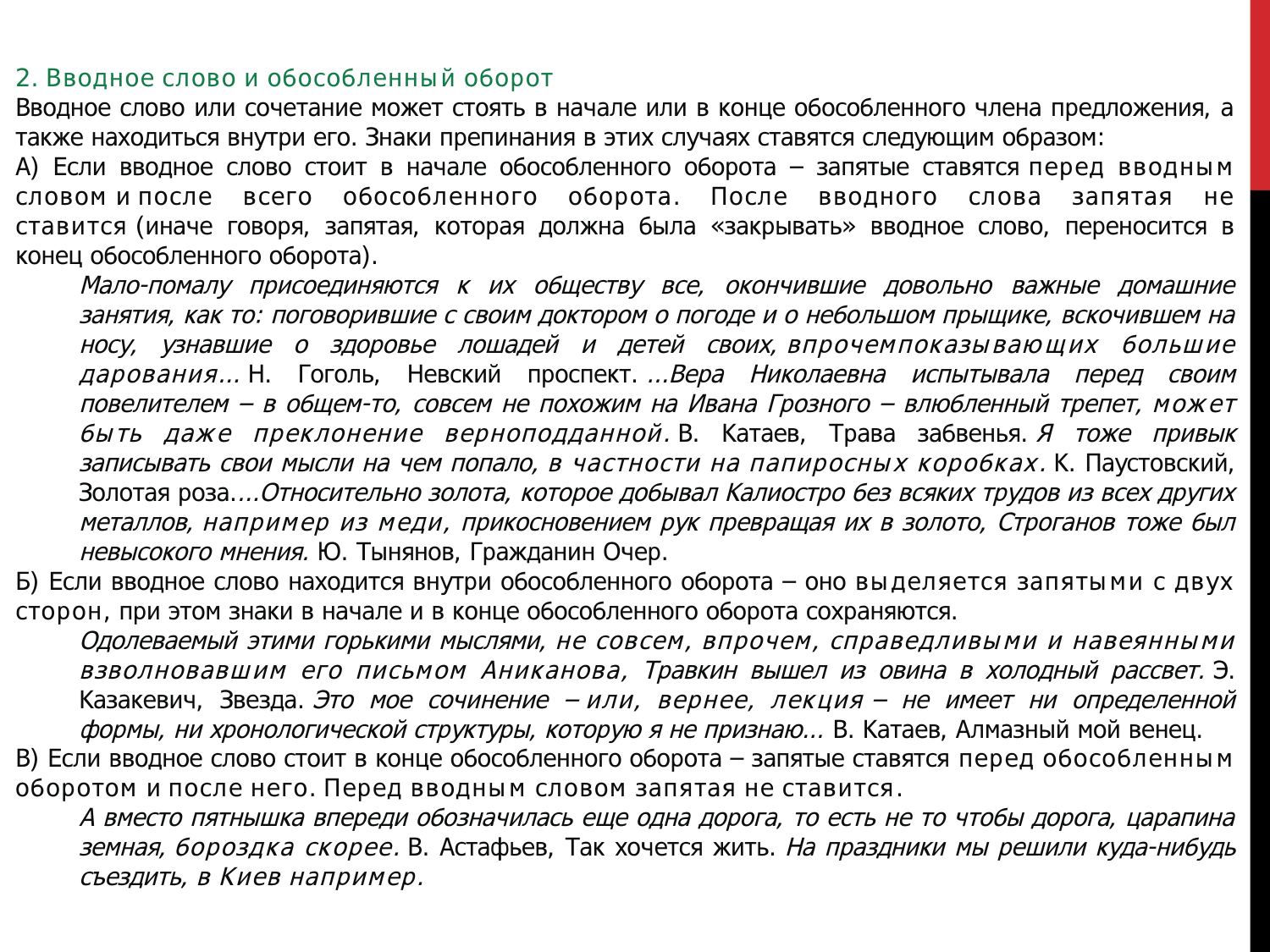

2. Вводное слово и обособленный оборот
Вводное слово или сочетание может стоять в начале или в конце обособленного члена предложения, а также находиться внутри его. Знаки препинания в этих случаях ставятся следующим образом:
А) Если вводное слово стоит в начале обособленного оборота – запятые ставятся перед вводным словом и после всего обособленного оборота. После вводного слова запятая не ставится (иначе говоря, запятая, которая должна была «закрывать» вводное слово, переносится в конец обособленного оборота).
Мало-помалу присоединяются к их обществу все, окончившие довольно важные домашние занятия, как то: поговорившие с своим доктором о погоде и о небольшом прыщике, вскочившем на носу, узнавшие о здоровье лошадей и детей своих, впрочемпоказывающих большие дарования... Н. Гоголь, Невский проспект. ...Вера Николаевна испытывала перед своим повелителем – в общем-то, совсем не похожим на Ивана Грозного – влюбленный трепет, может быть даже преклонение верноподданной. В. Катаев, Трава забвенья. Я тоже привык записывать свои мысли на чем попало, в частности на папиросных коробках. К. Паустовский, Золотая роза....Относительно золота, которое добывал Калиостро без всяких трудов из всех других металлов, например из меди, прикосновением рук превращая их в золото, Строганов тоже был невысокого мнения. Ю. Тынянов, Гражданин Очер.
Б) Если вводное слово находится внутри обособленного оборота – оно выделяется запятыми с двух сторон, при этом знаки в начале и в конце обособленного оборота сохраняются.
Одолеваемый этими горькими мыслями, не совсем, впрочем, справедливыми и навеянными взволновавшим его письмом Аниканова, Травкин вышел из овина в холодный рассвет. Э. Казакевич, Звезда. Это мое сочинение – или, вернее, лекция – не имеет ни определенной формы, ни хронологической структуры, которую я не признаю... В. Катаев, Алмазный мой венец.
В) Если вводное слово стоит в конце обособленного оборота – запятые ставятся перед обособленным оборотом и после него. Перед вводным словом запятая не ставится.
А вместо пятнышка впереди обозначилась еще одна дорога, то есть не то чтобы дорога, царапина земная, бороздка скорее. В. Астафьев, Так хочется жить. На праздники мы решили куда-нибудь съездить, в Киев например.